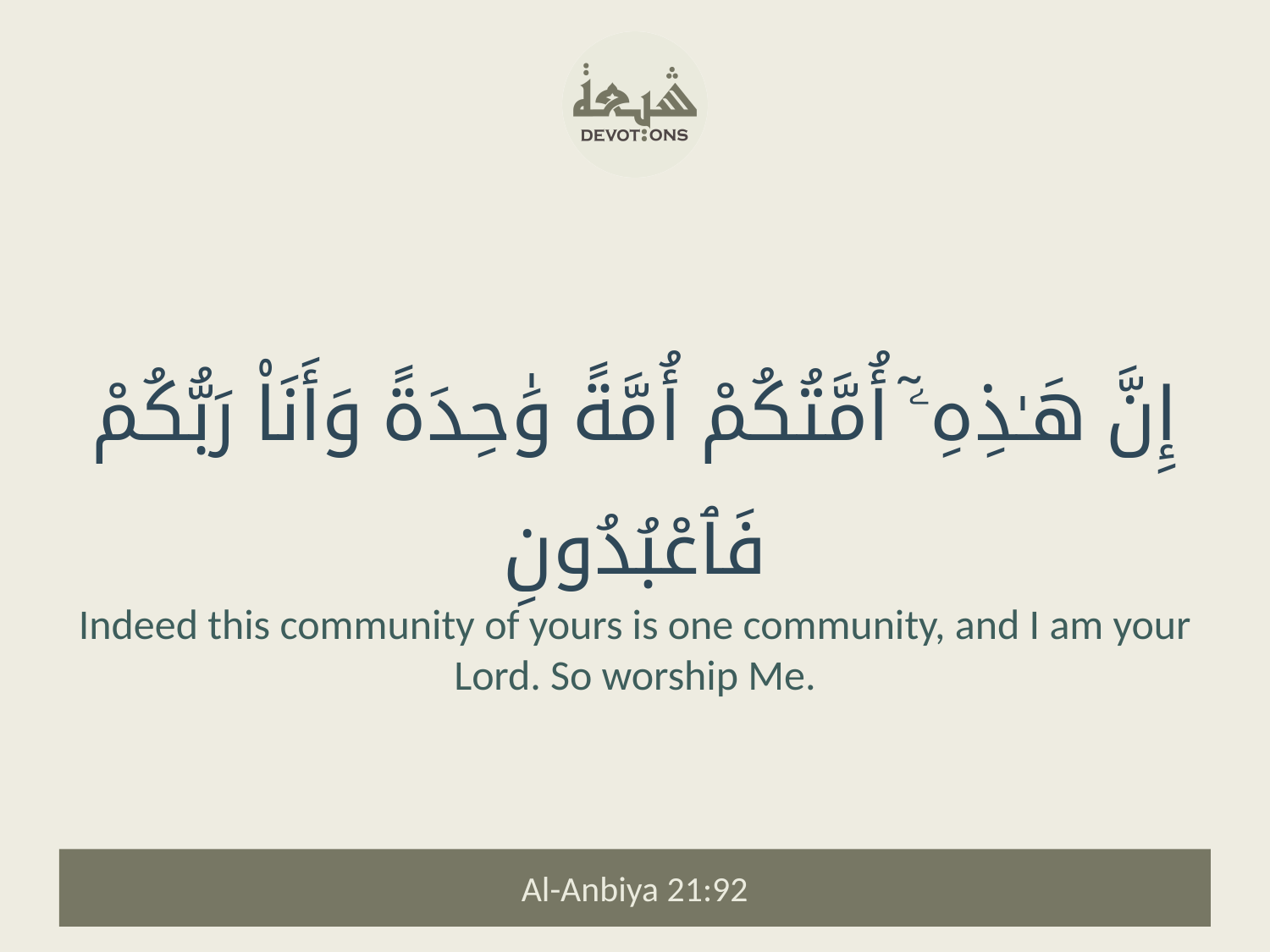

إِنَّ هَـٰذِهِۦٓ أُمَّتُكُمْ أُمَّةً وَٰحِدَةً وَأَنَا۠ رَبُّكُمْ فَٱعْبُدُونِ
Indeed this community of yours is one community, and I am your Lord. So worship Me.
Al-Anbiya 21:92